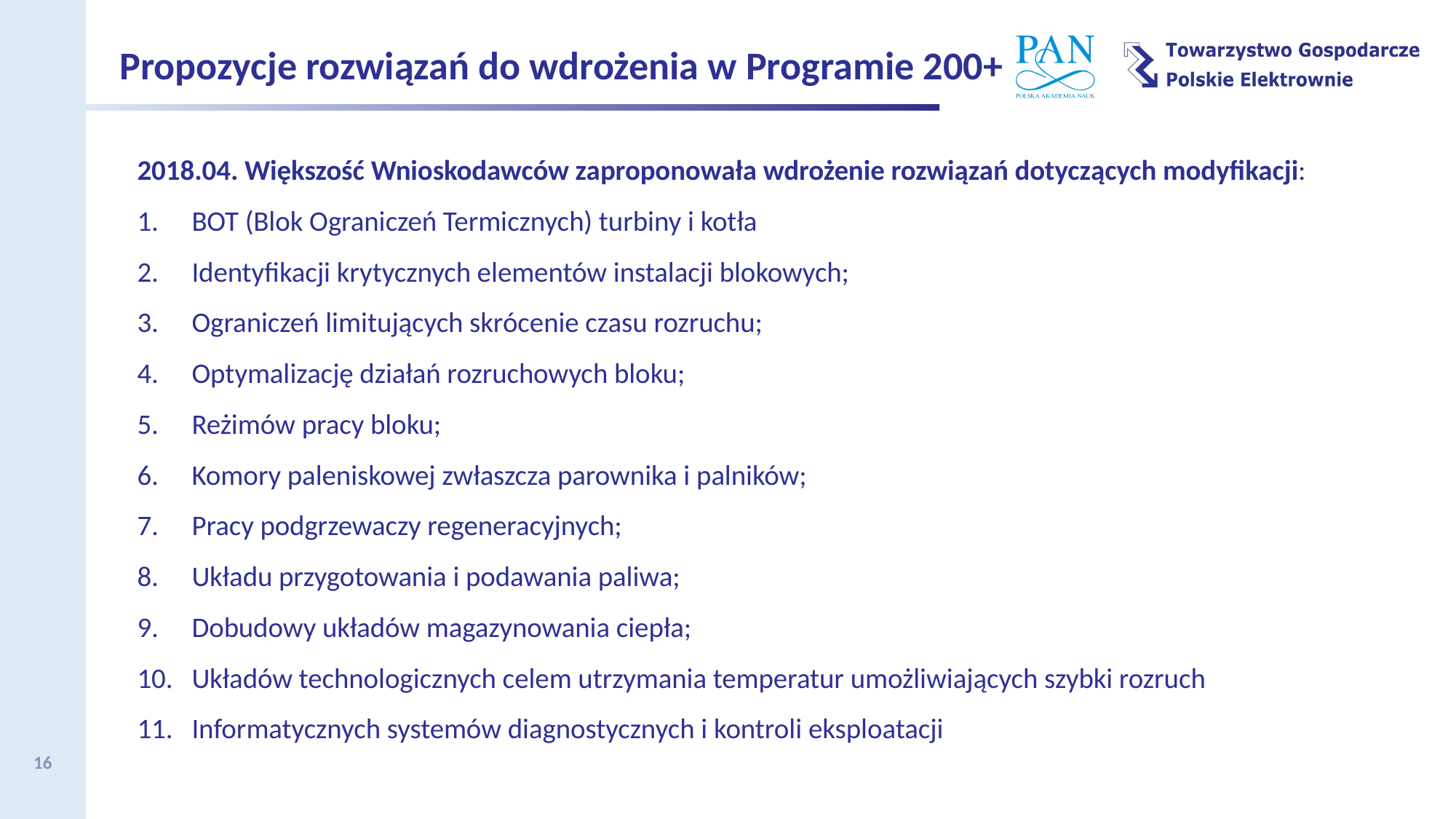

Propozycje rozwiązań do wdrożenia w Programie 200+
2018.04. Większość Wnioskodawców zaproponowała wdrożenie rozwiązań dotyczących modyfikacji:
BOT (Blok Ograniczeń Termicznych) turbiny i kotła
Identyfikacji krytycznych elementów instalacji blokowych;
Ograniczeń limitujących skrócenie czasu rozruchu;
Optymalizację działań rozruchowych bloku;
Reżimów pracy bloku;
Komory paleniskowej zwłaszcza parownika i palników;
Pracy podgrzewaczy regeneracyjnych;
Układu przygotowania i podawania paliwa;
Dobudowy układów magazynowania ciepła;
Układów technologicznych celem utrzymania temperatur umożliwiających szybki rozruch
Informatycznych systemów diagnostycznych i kontroli eksploatacji

16